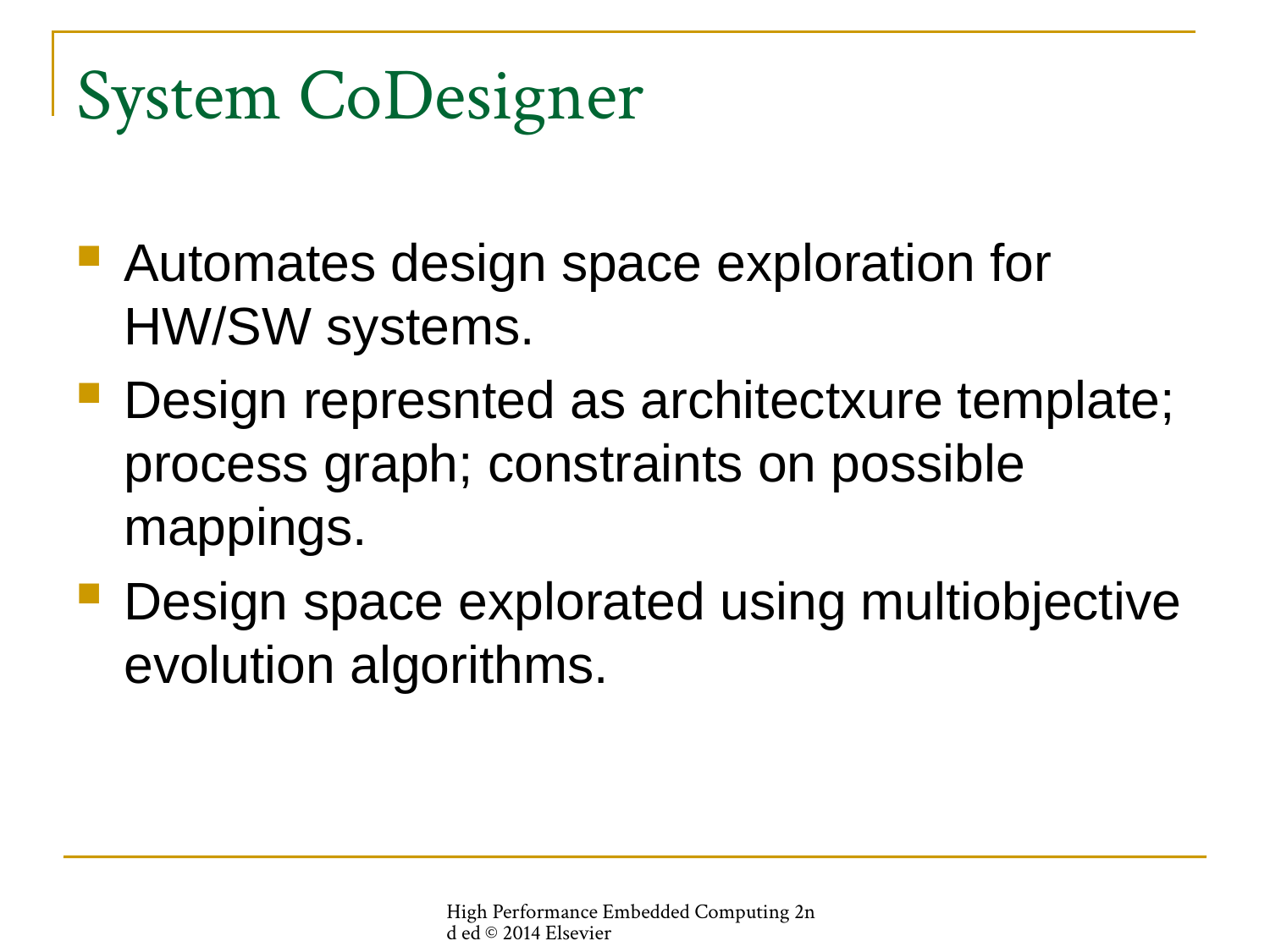

# System CoDesigner
Automates design space exploration for HW/SW systems.
Design represnted as architectxure template; process graph; constraints on possible mappings.
Design space explorated using multiobjective evolution algorithms.
High Performance Embedded Computing 2nd ed © 2014 Elsevier